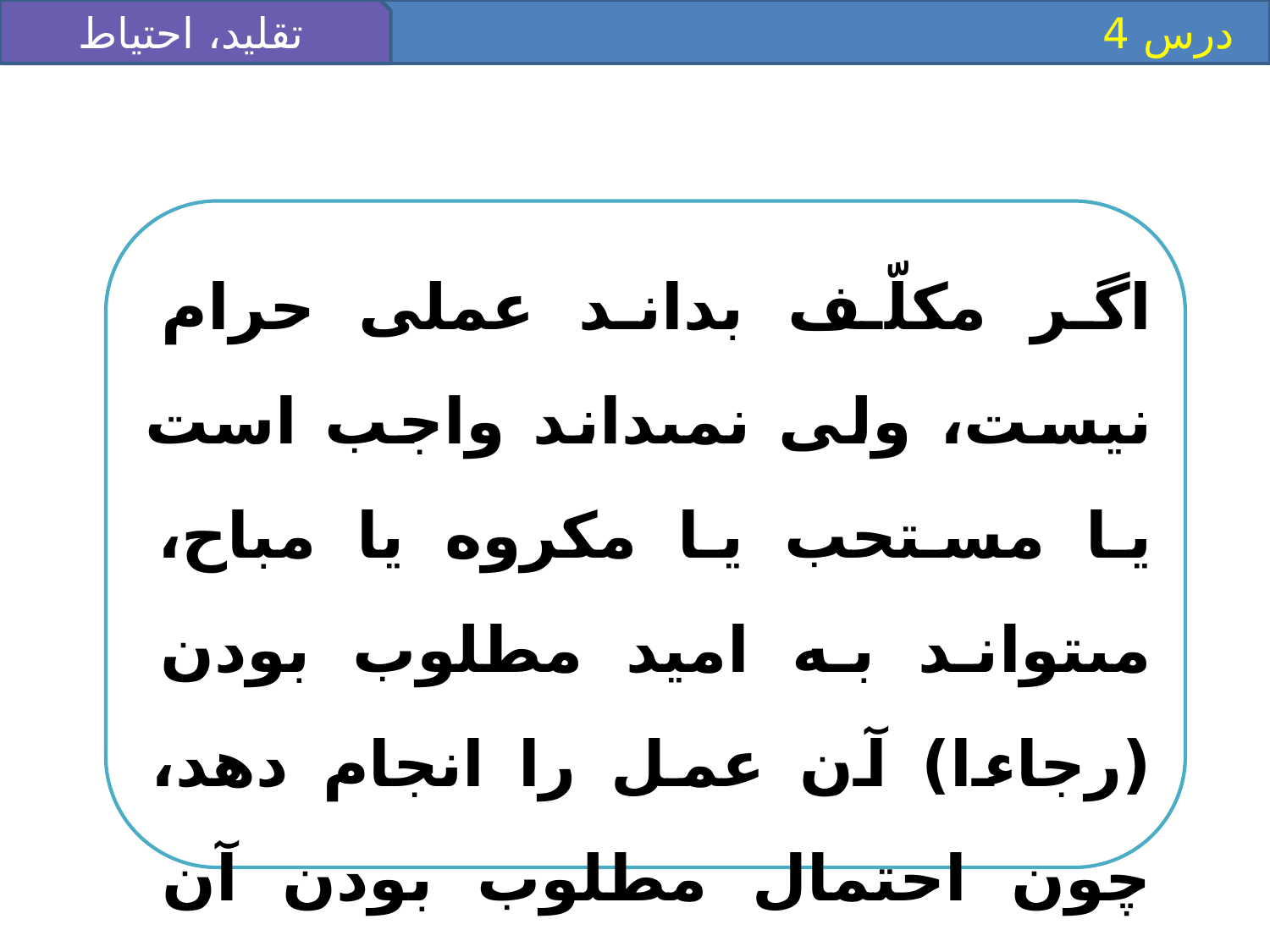

تقليد، احتياط
 درس 4

اگر مكلّف بداند عملى حرام نيست، ولى نمى‏داند واجب است يا مستحب يا مكروه يا مباح، مى‏تواند به اميد مطلوب بودن (رجاءا) آن عمل را انجام دهد، چون احتمال مطلوب بودن آن وجود دارد.